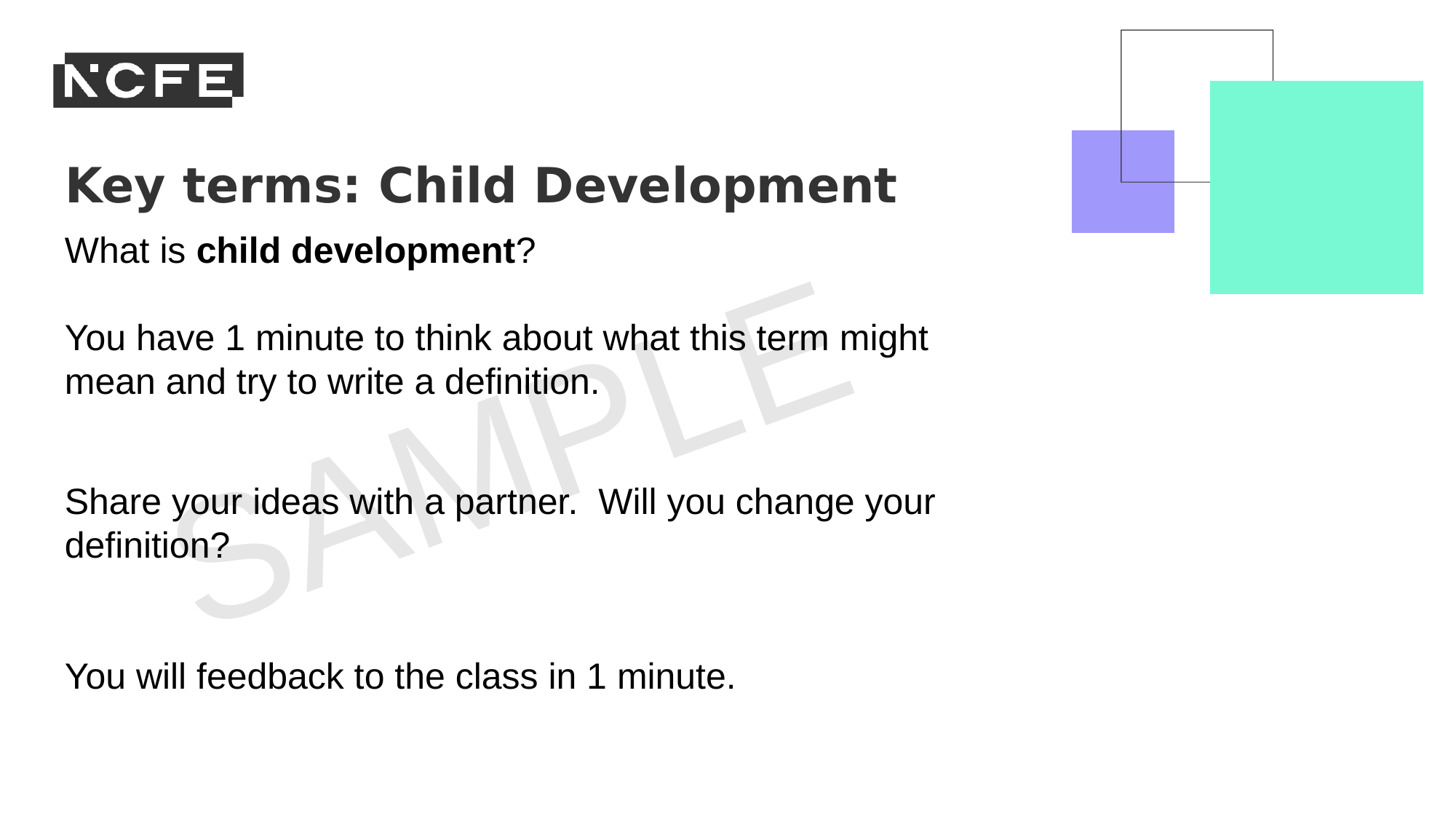

Key terms: Child Development
What is child development?

You have 1 minute to think about what this term might mean and try to write a definition.

Share your ideas with a partner.  Will you change your definition?

You will feedback to the class in 1 minute.